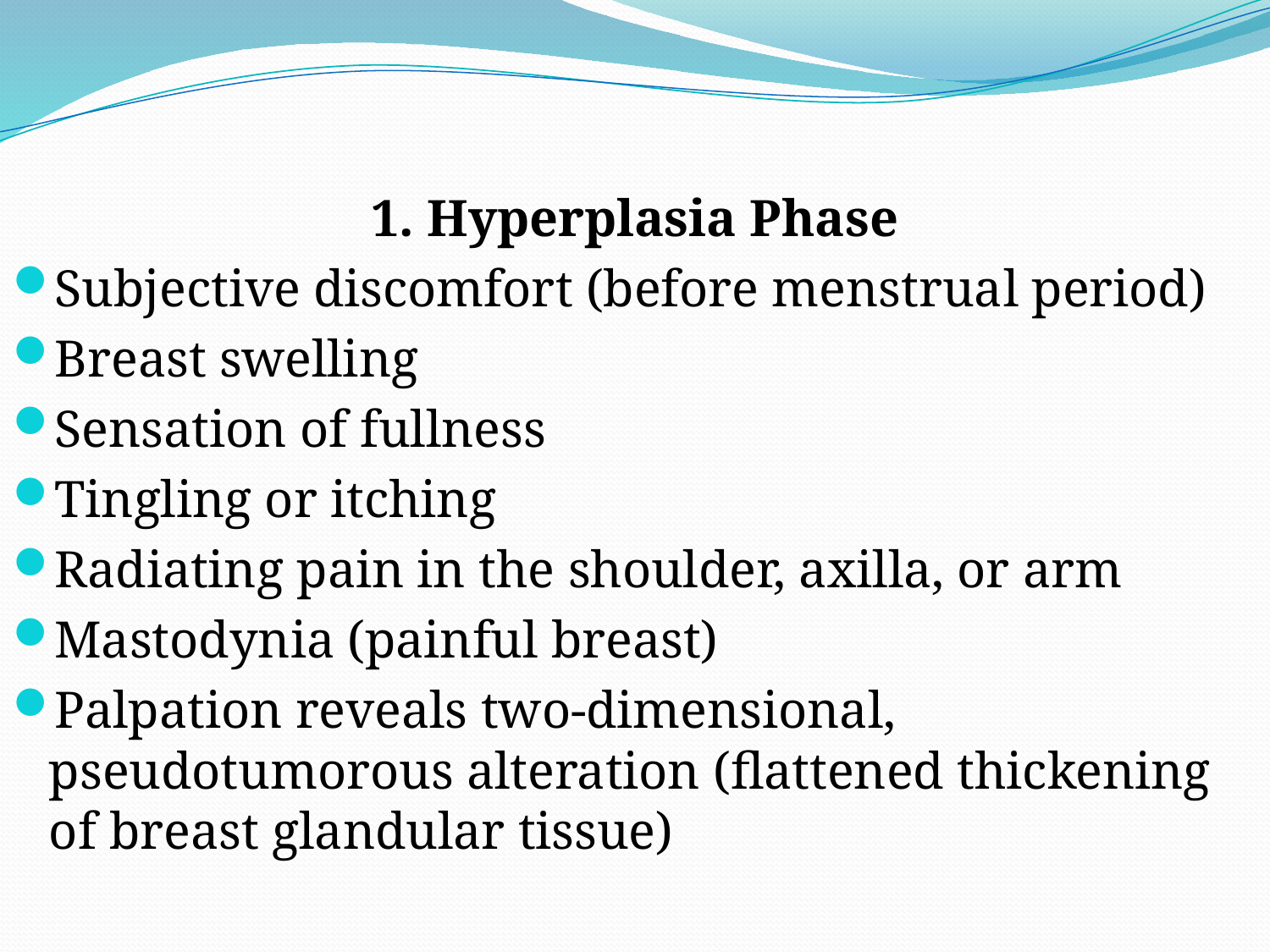

#
1. Hyperplasia Phase
Subjective discomfort (before menstrual period)
Breast swelling
Sensation of fullness
Tingling or itching
Radiating pain in the shoulder, axilla, or arm
Mastodynia (painful breast)
Palpation reveals two-dimensional, pseudotumorous alteration (flattened thickening of breast glandular tissue)